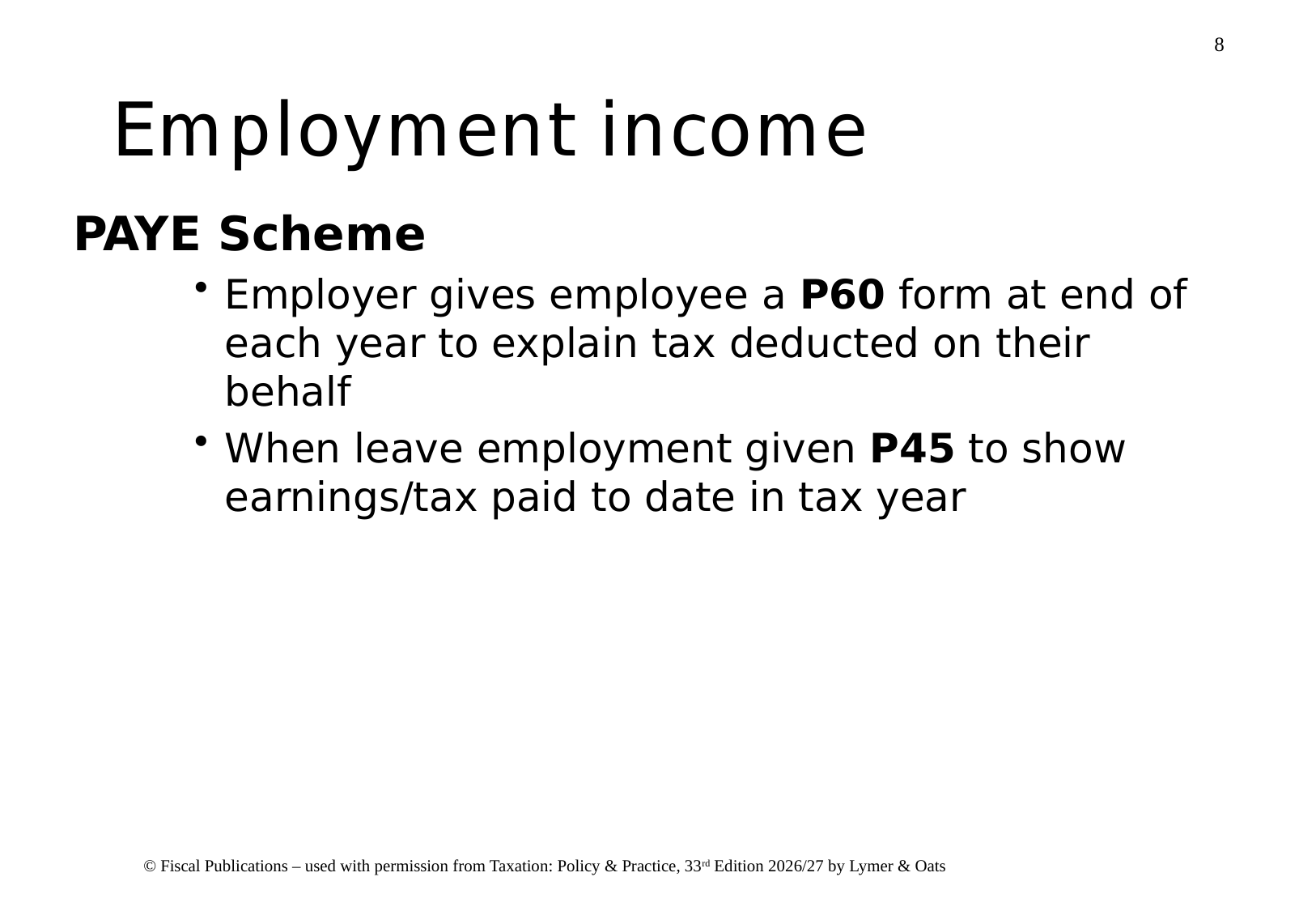

# Employment income
PAYE Scheme
Employer gives employee a P60 form at end of each year to explain tax deducted on their behalf
When leave employment given P45 to show earnings/tax paid to date in tax year